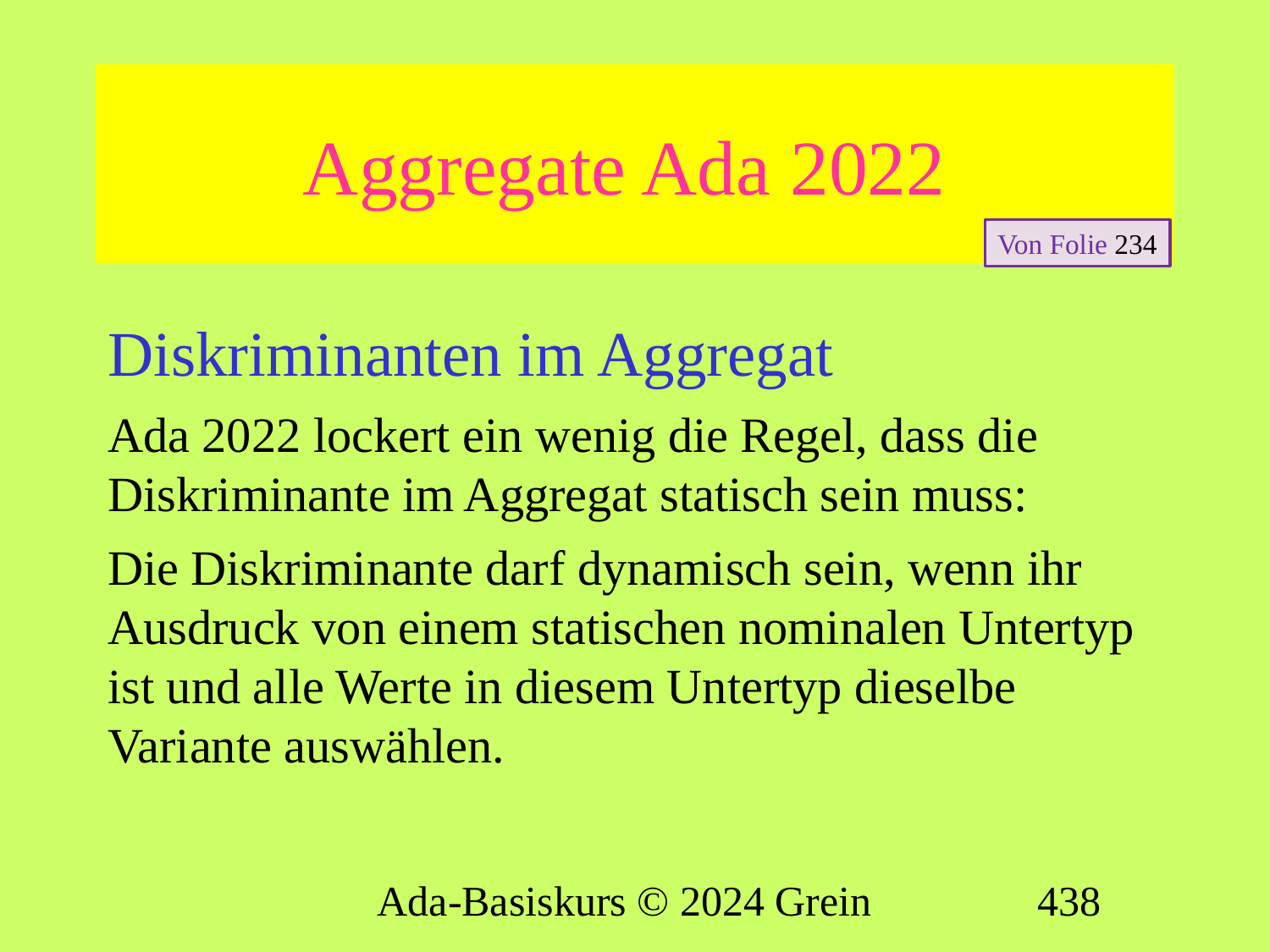

# Aggregate Ada 2022
Von Folie 234
Diskriminanten im Aggregat
Ada 2022 lockert ein wenig die Regel, dass die Diskriminante im Aggregat statisch sein muss:
Die Diskriminante darf dynamisch sein, wenn ihr Ausdruck von einem statischen nominalen Untertyp ist und alle Werte in diesem Untertyp dieselbe Variante auswählen.
Ada-Basiskurs © 2024 Grein
438